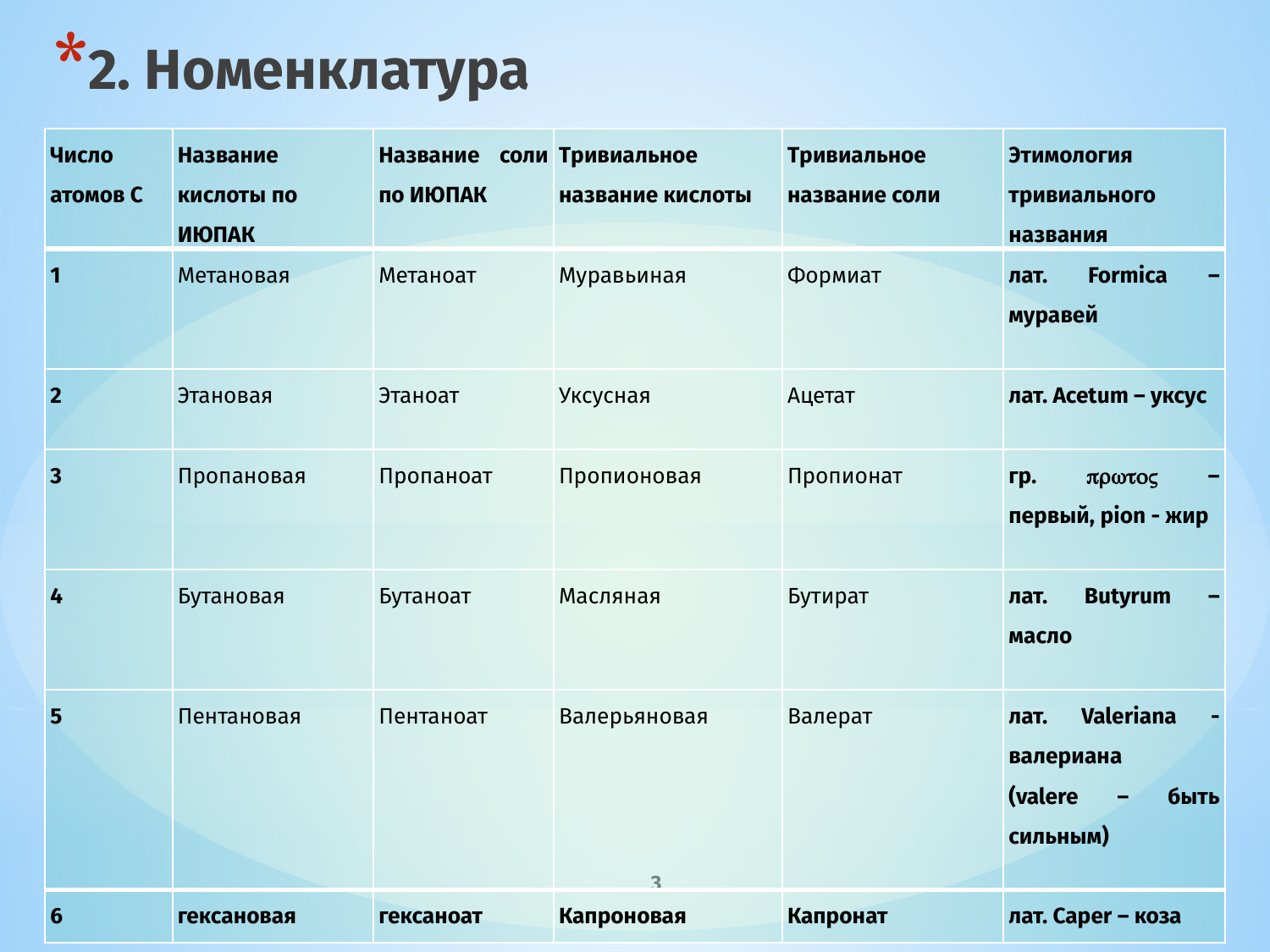

2. Номенклатура

| Число атомов С | Название кислоты по ИЮПАК | Название соли по ИЮПАК | Тривиальное название кислоты | Тривиальное название соли | Этимология тривиального названия |
| --- | --- | --- | --- | --- | --- |
| 1 | Метановая | Метаноат | Муравьиная | Формиат | лат. Formica – муравей |
| 2 | Этановая | Этаноат | Уксусная | Ацетат | лат. Acetum – уксус |
| 3 | Пропановая | Пропаноат | Пропионовая | Пропионат | гр. πρωτος – первый, pion - жир |
| 4 | Бутановая | Бутаноат | Масляная | Бутират | лат. Butyrum – масло |
| 5 | Пентановая | Пентаноат | Валерьяновая | Валерат | лат. Valeriana - валериана (valere – быть сильным) |
| 6 | гексановая | гексаноат | Капроновая | Капронат | лат. Caper – коза |
3